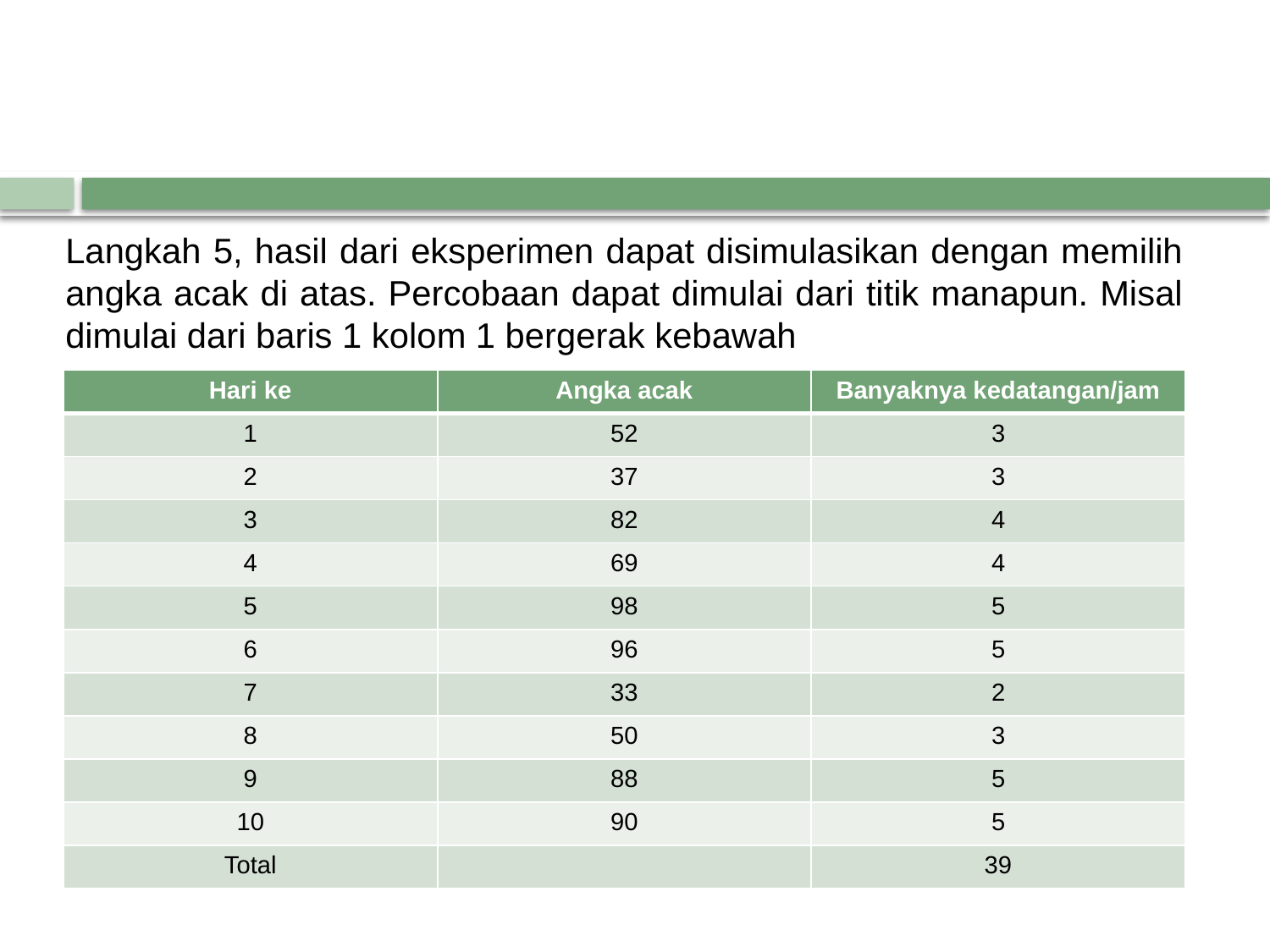

# Langkah 5, hasil dari eksperimen dapat disimulasikan dengan memilih angka acak di atas. Percobaan dapat dimulai dari titik manapun. Misal dimulai dari baris 1 kolom 1 bergerak kebawah
| Hari ke | Angka acak | Banyaknya kedatangan/jam |
| --- | --- | --- |
| 1 | 52 | 3 |
| 2 | 37 | 3 |
| 3 | 82 | 4 |
| 4 | 69 | 4 |
| 5 | 98 | 5 |
| 6 | 96 | 5 |
| 7 | 33 | 2 |
| 8 | 50 | 3 |
| 9 | 88 | 5 |
| 10 | 90 | 5 |
| Total |  | 39 |